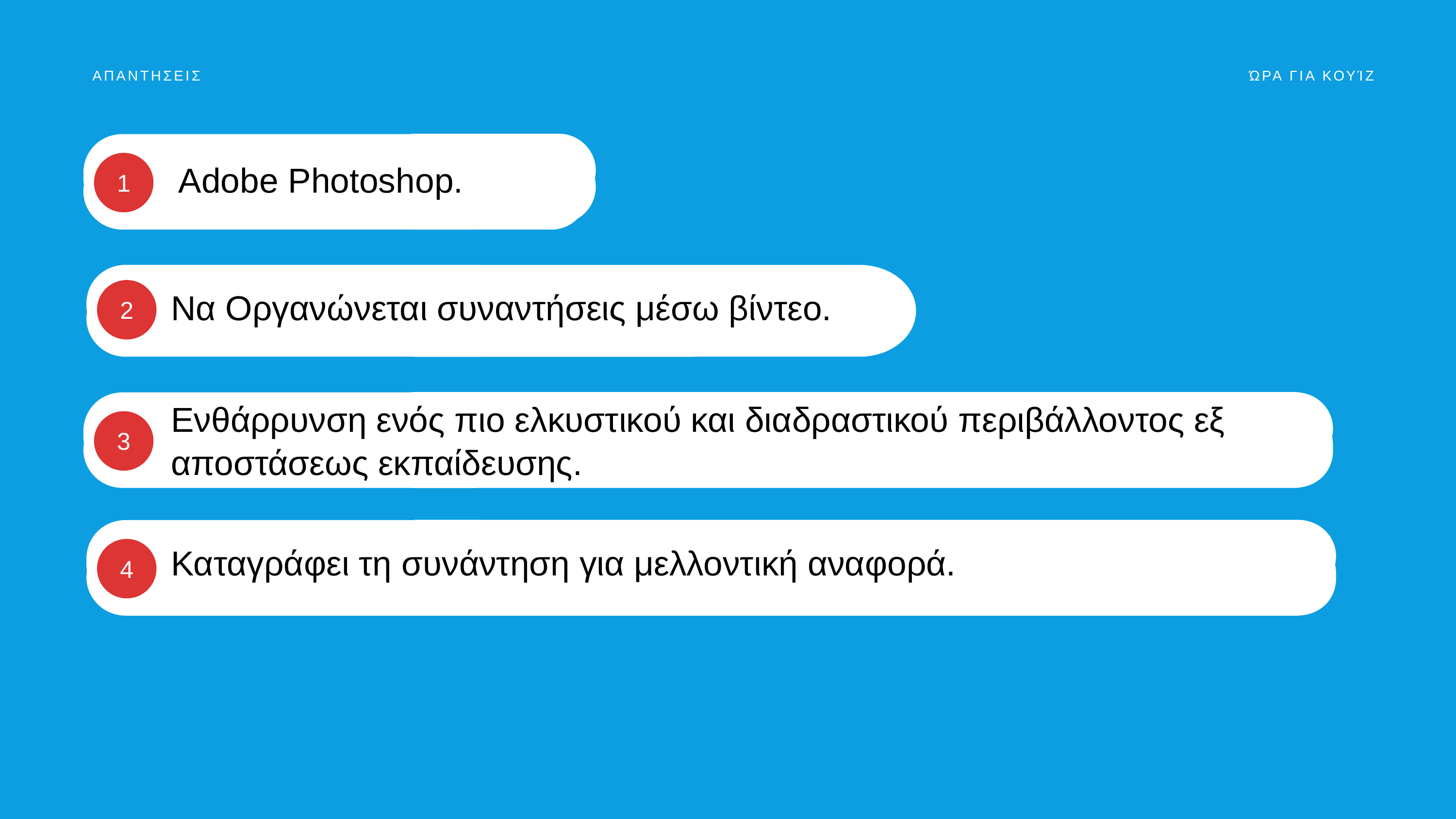

ΑΠΑΝΤΗΣΕΙΣ
ΏΡΑ ΓΙΑ ΚΟΥΊΖ

Adobe Photoshop.

1

Να Οργανώνεται συναντήσεις μέσω βίντεο.
2

Ενθάρρυνση ενός πιο ελκυστικού και διαδραστικού περιβάλλοντος εξ αποστάσεως εκπαίδευσης.

3

Καταγράφει τη συνάντηση για μελλοντική αναφορά.
4